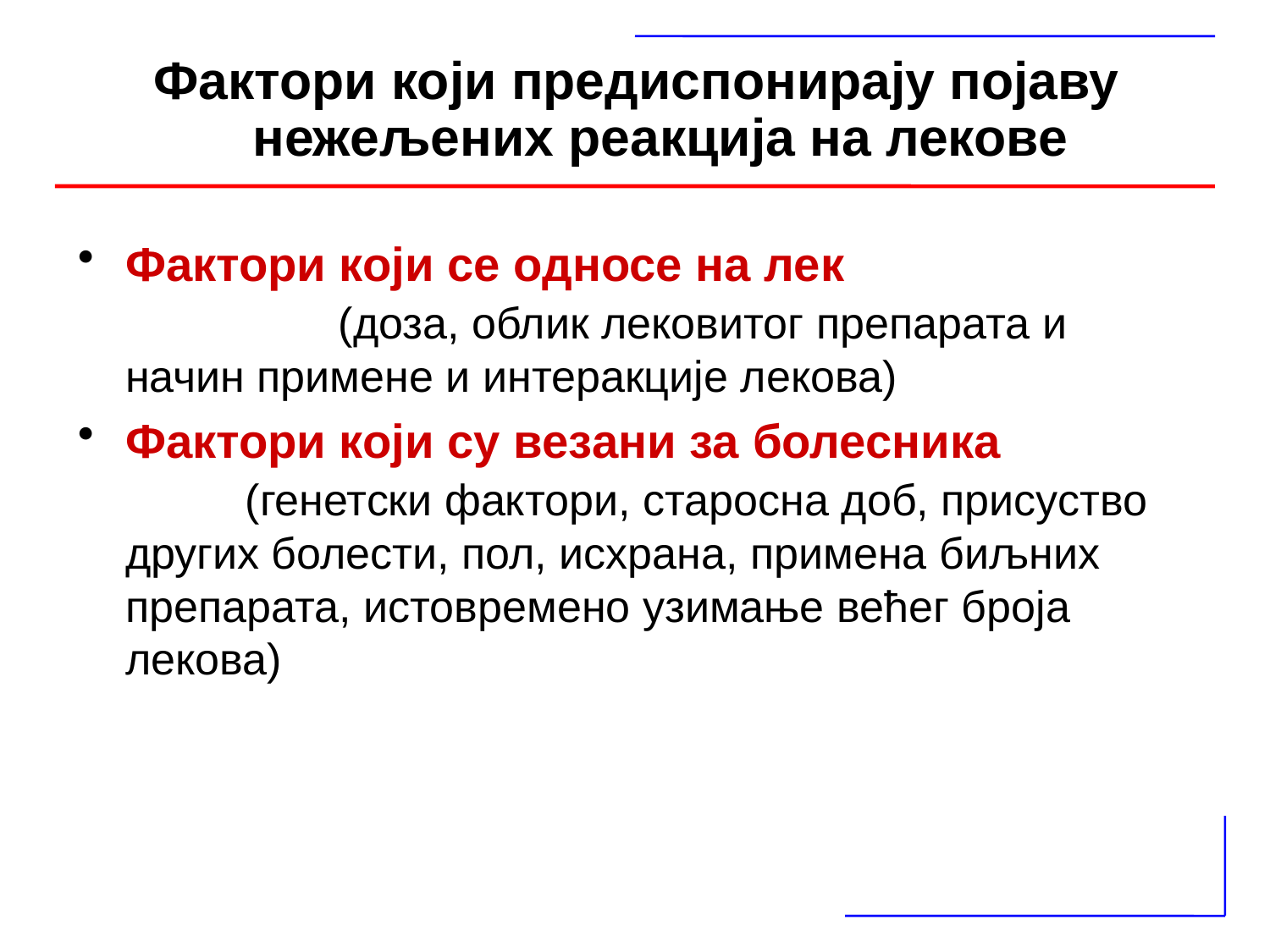

Фактори који предиспонирају појаву нежељених реакција на лекове

Фактори који се односе на лек                                           (доза, облик лековитог препарата и начин примене и интеракције лекова)
Фактори који су везани за болесника                        (генетски фактори, старосна доб, присуство других болести, пол, исхрана, примена биљних препарата, истовремено узимање већег броја лекова)